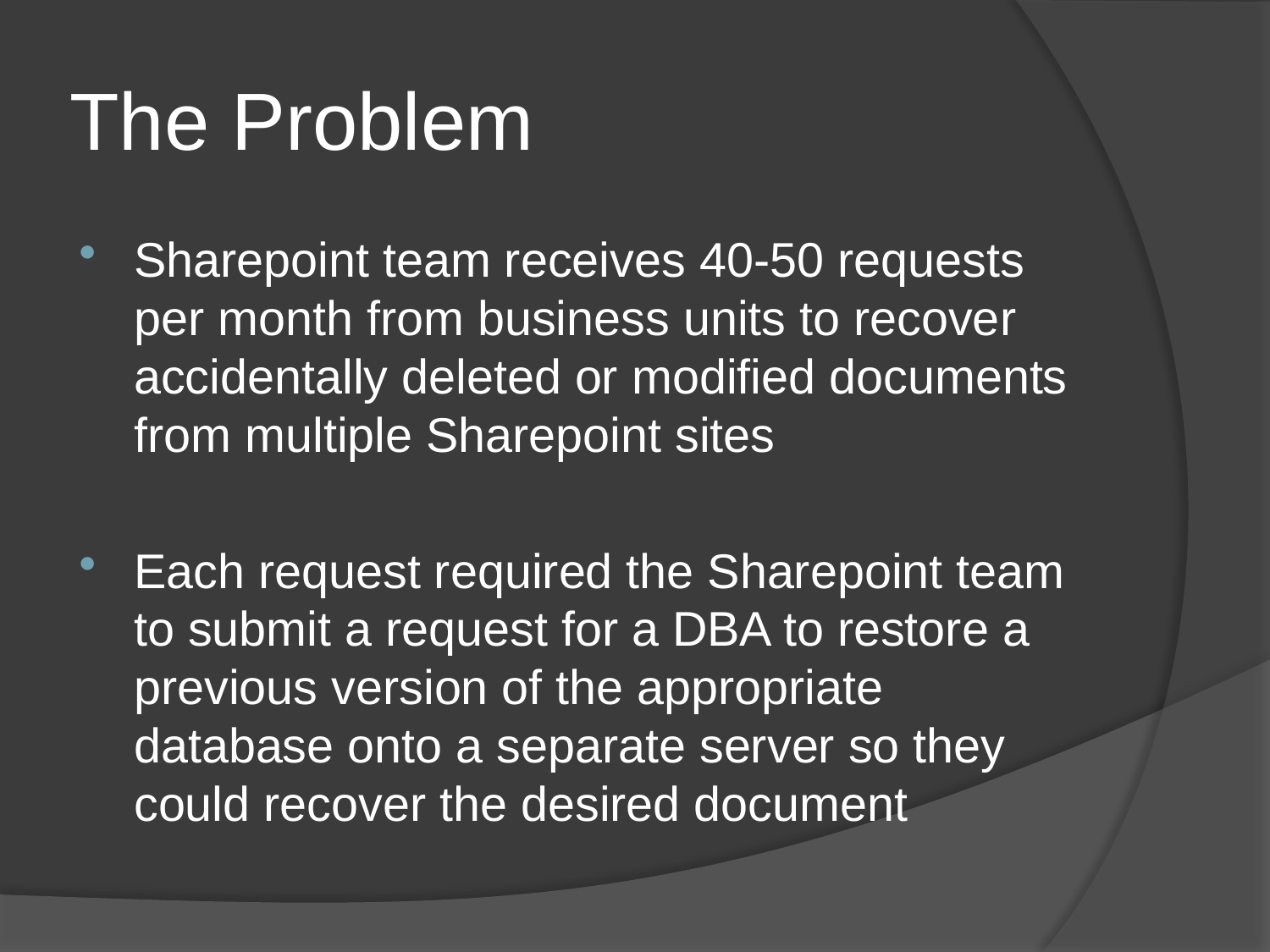

# The Problem
Sharepoint team receives 40-50 requests per month from business units to recover accidentally deleted or modified documents from multiple Sharepoint sites

Each request required the Sharepoint team to submit a request for a DBA to restore a previous version of the appropriate database onto a separate server so they could recover the desired document